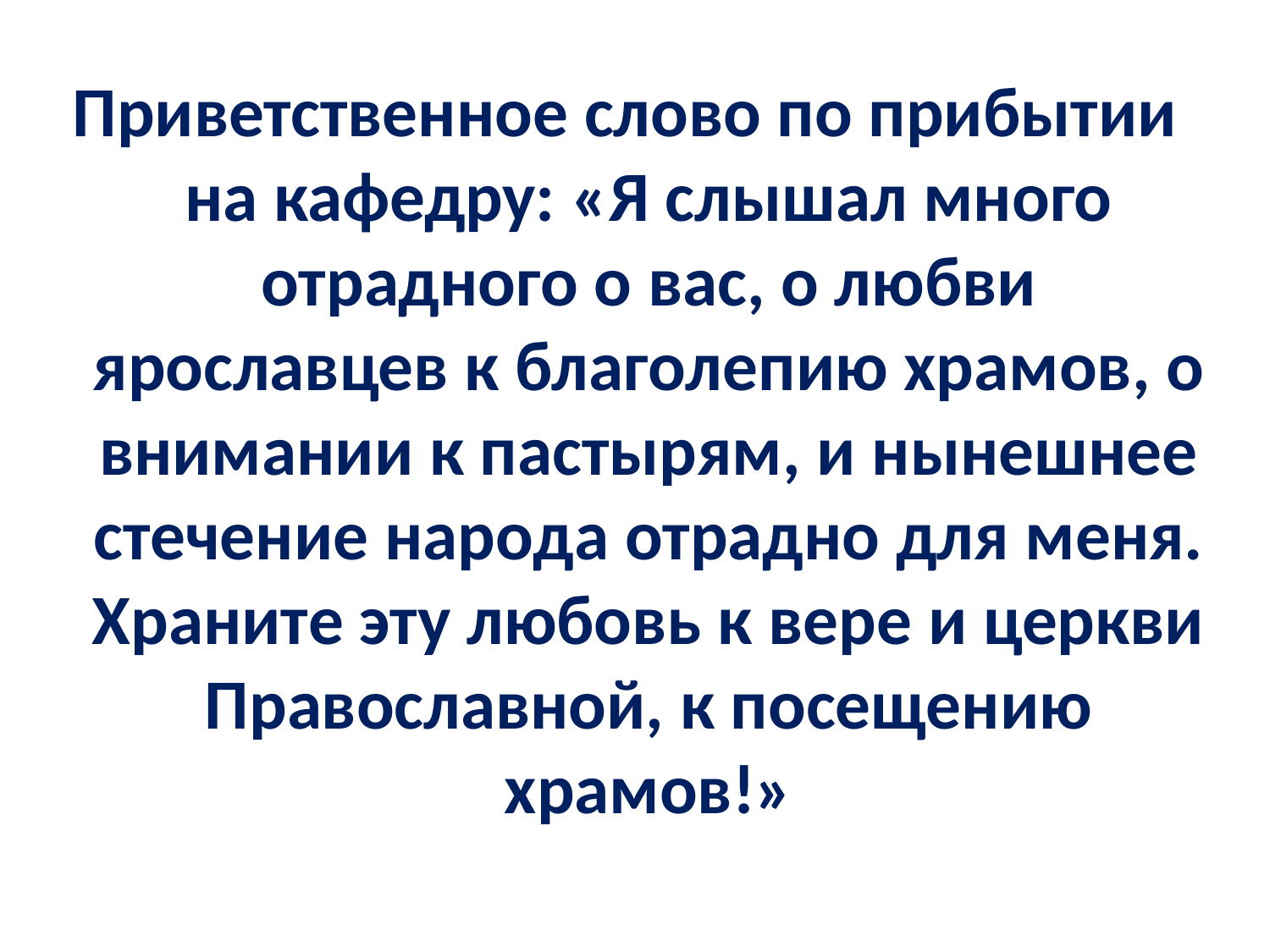

Приветственное слово по прибытии на кафедру: «Я слышал много отрадного о вас, о любви ярославцев к благолепию храмов, о внимании к пастырям, и нынешнее стечение народа отрадно для меня. Храните эту любовь к вере и церкви Православной, к посещению храмов!»